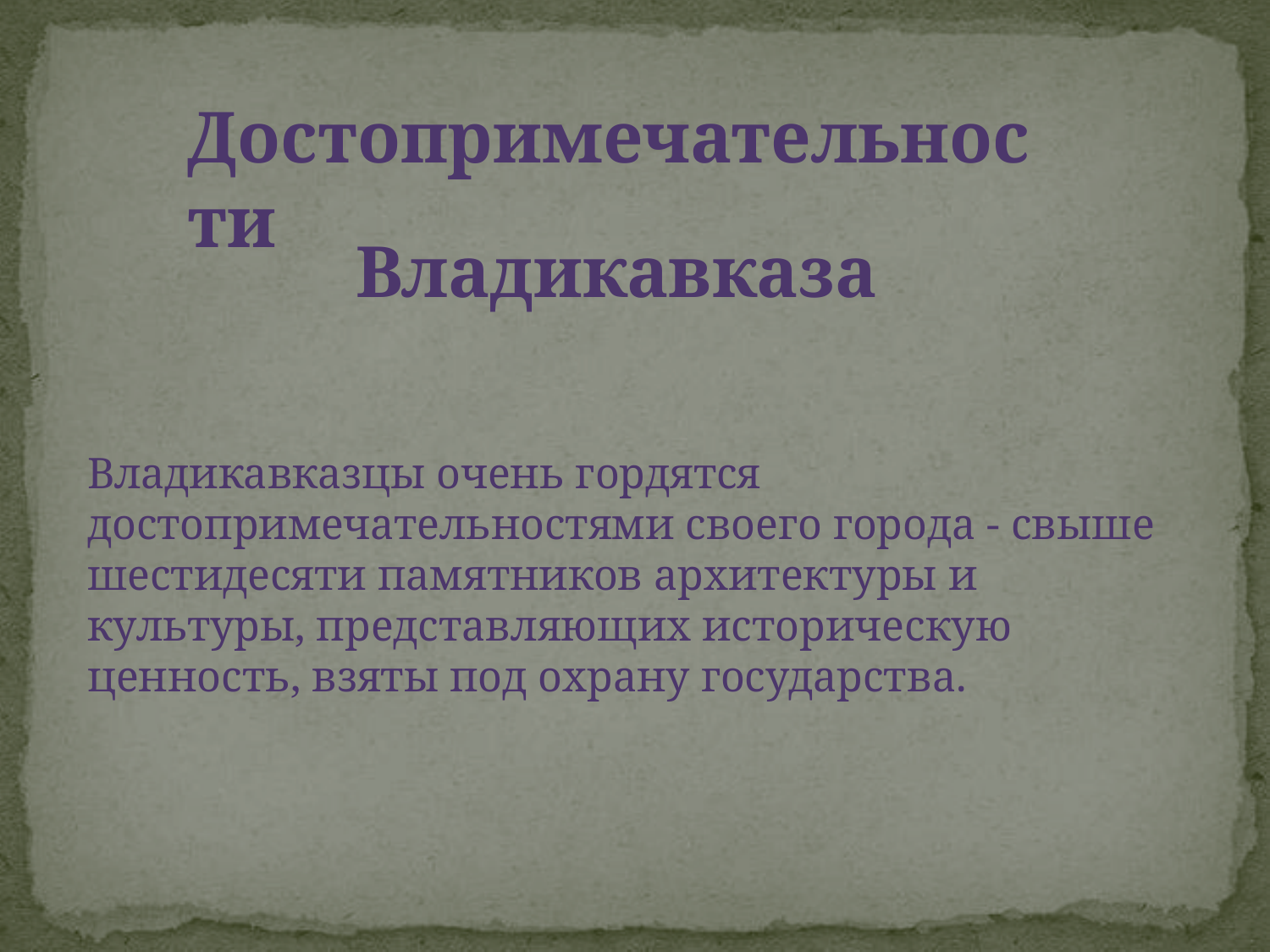

Достопримечательности
 Владикавказа
Владикавказцы очень гордятся достопримечательностями своего города - свыше шестидесяти памятников архитектуры и культуры, представляющих историческую ценность, взяты под охрану государства.